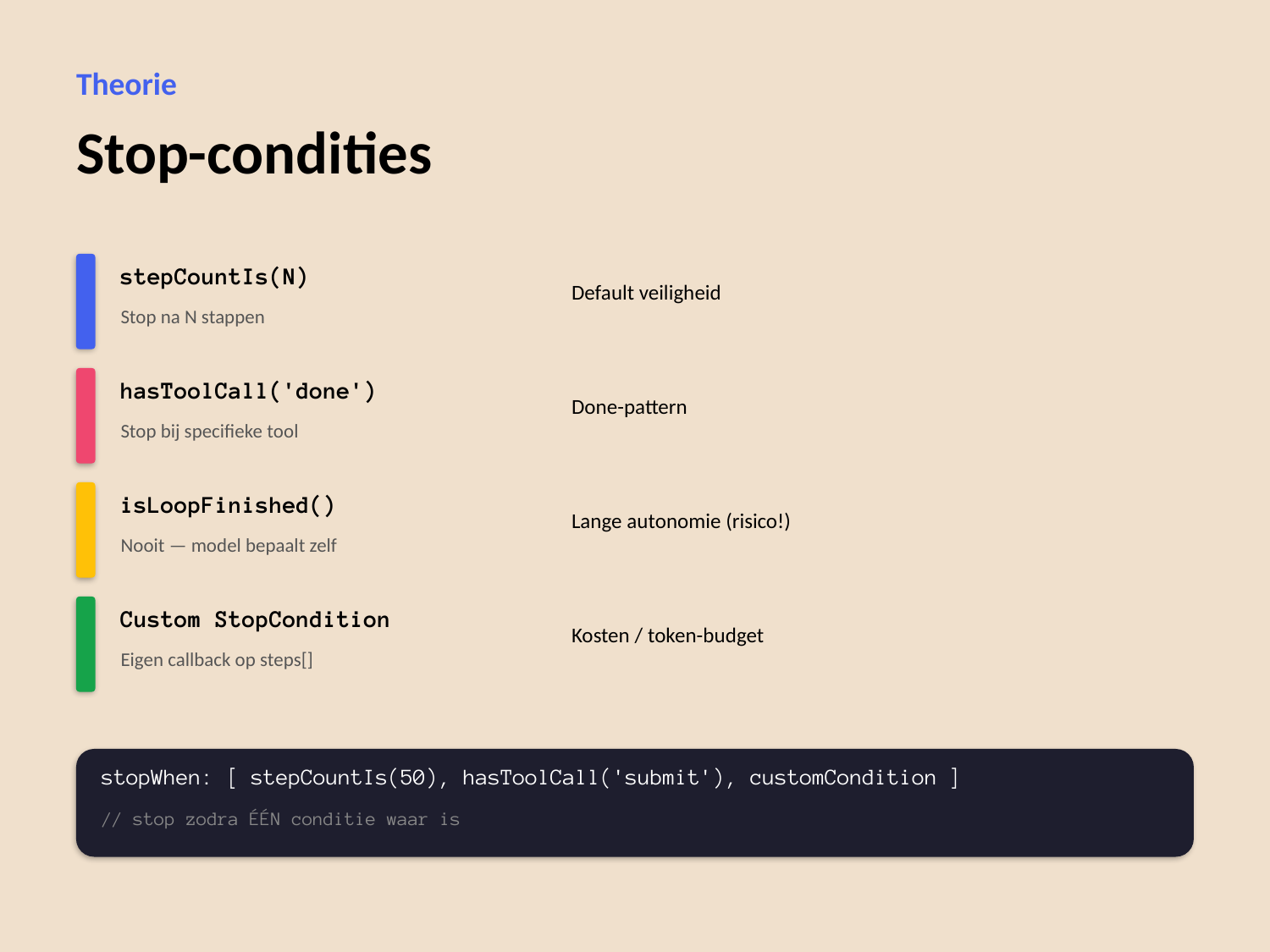

Theorie
Stop-condities

stepCountIs(N)
Default veiligheid
Stop na N stappen

hasToolCall('done')
Done-pattern
Stop bij specifieke tool

isLoopFinished()
Lange autonomie (risico!)
Nooit — model bepaalt zelf

Custom StopCondition
Kosten / token-budget
Eigen callback op steps[]

stopWhen: [ stepCountIs(50), hasToolCall('submit'), customCondition ]
// stop zodra ÉÉN conditie waar is